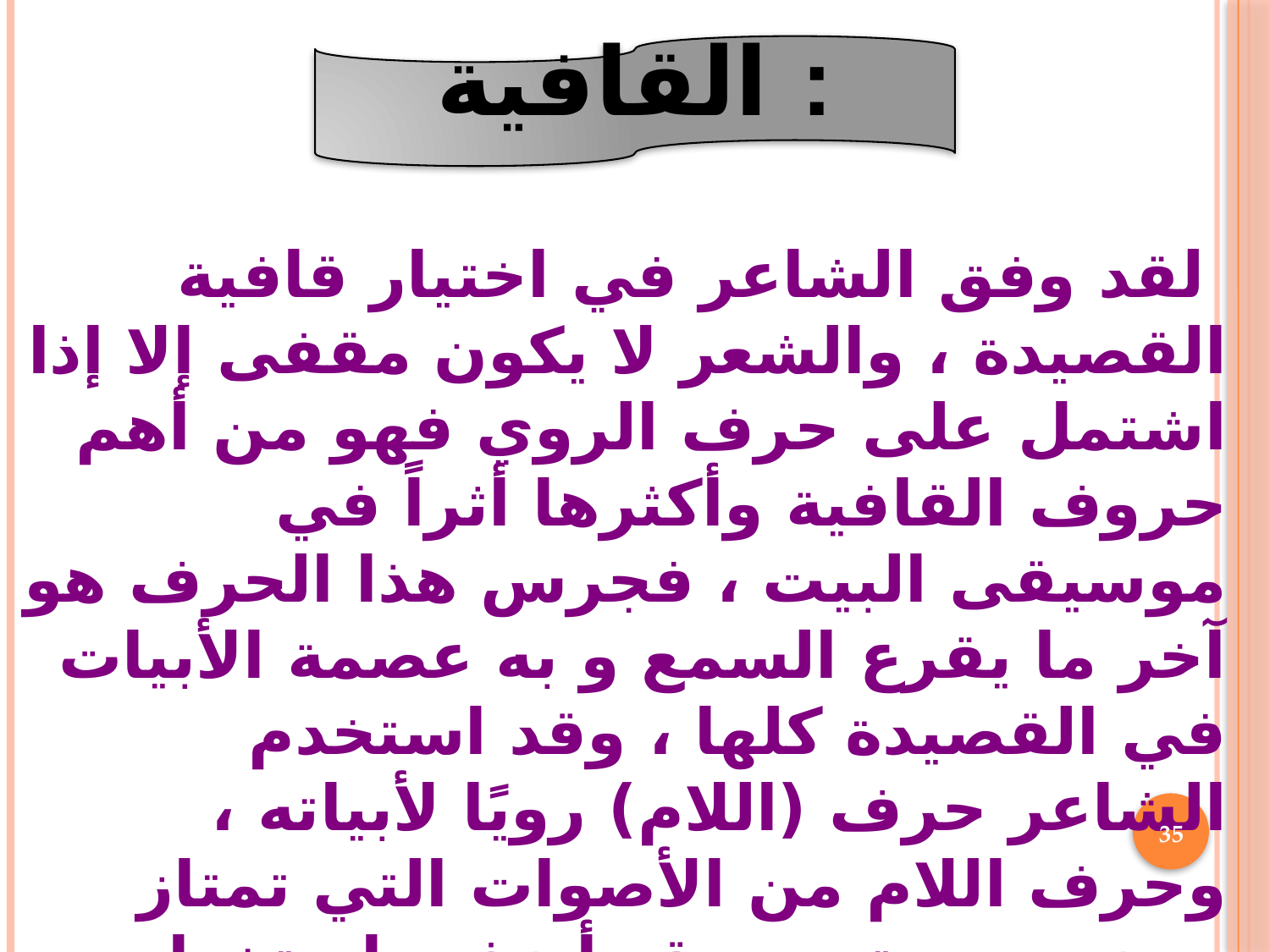

القافية :

 لقد وفق الشاعر في اختيار قافية القصيدة ، والشعر لا يكون مقفى إلا إذا اشتمل على حرف الروي فهو من أهم حروف القافية وأكثرها أثراً في موسيقى البيت ، فجرس هذا الحرف هو آخر ما يقرع السمع و به عصمة الأبيات في القصيدة كلها ، وقد استخدم الشاعر حرف (اللام) رويًا لأبياته ، وحرف اللام من الأصوات التي تمتاز بوضوح صوتي ، وقد أضفى استخدامه روياً للقصيدة قوة لموسيقى البيت ووضوحًا إيقاعيًا ، وهو يعبر عن حالة الضيق والهم التي تعتري الشاعر من جراء تفكيره في مصيره المحتوم .
35